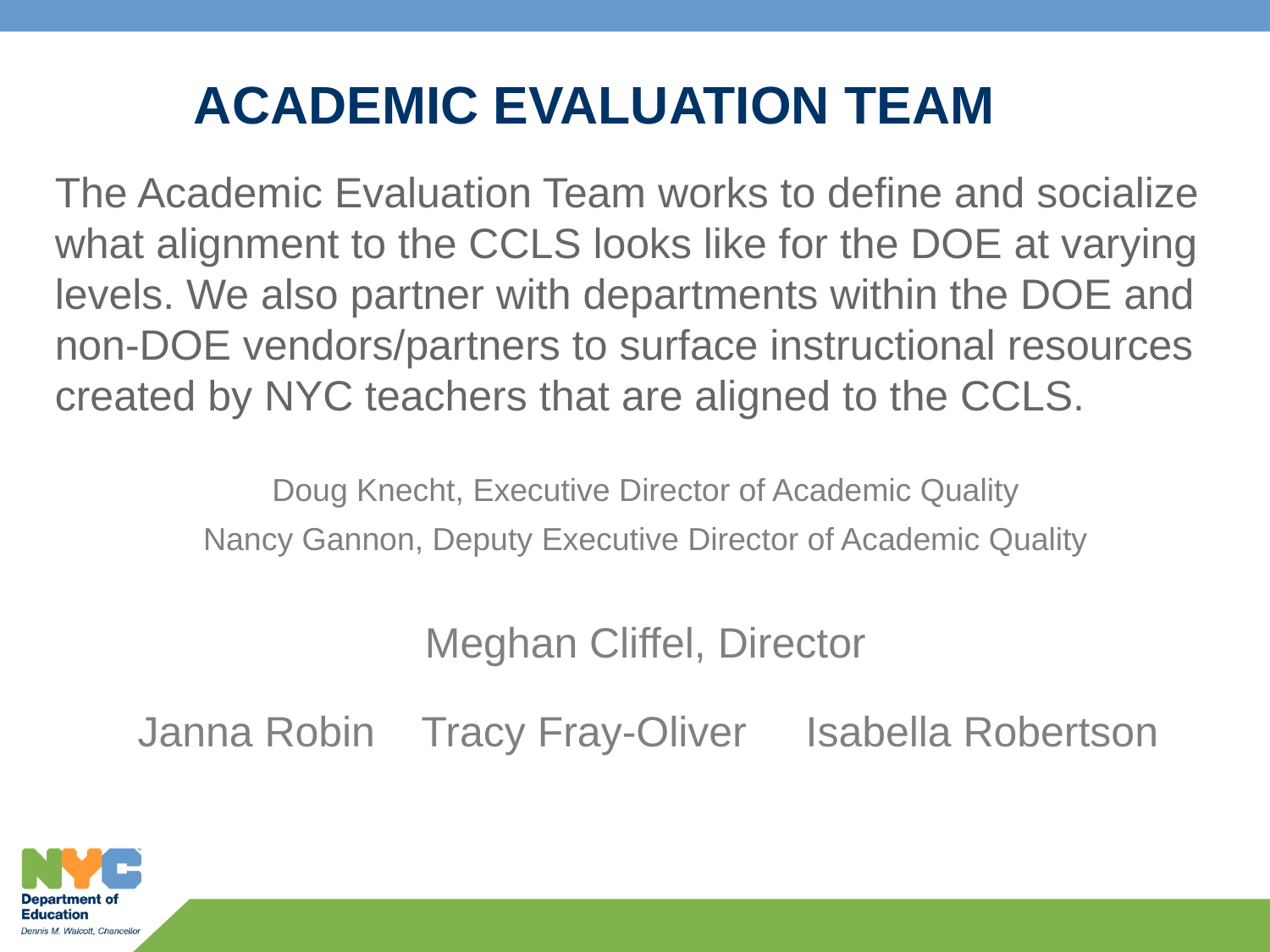

# ACADEMIC EVALUATION TEAM
The Academic Evaluation Team works to define and socialize what alignment to the CCLS looks like for the DOE at varying levels. We also partner with departments within the DOE and non-DOE vendors/partners to surface instructional resources created by NYC teachers that are aligned to the CCLS.

Doug Knecht, Executive Director of Academic Quality
Nancy Gannon, Deputy Executive Director of Academic Quality

Meghan Cliffel, Director

       Janna Robin    Tracy Fray-Oliver     Isabella Robertson